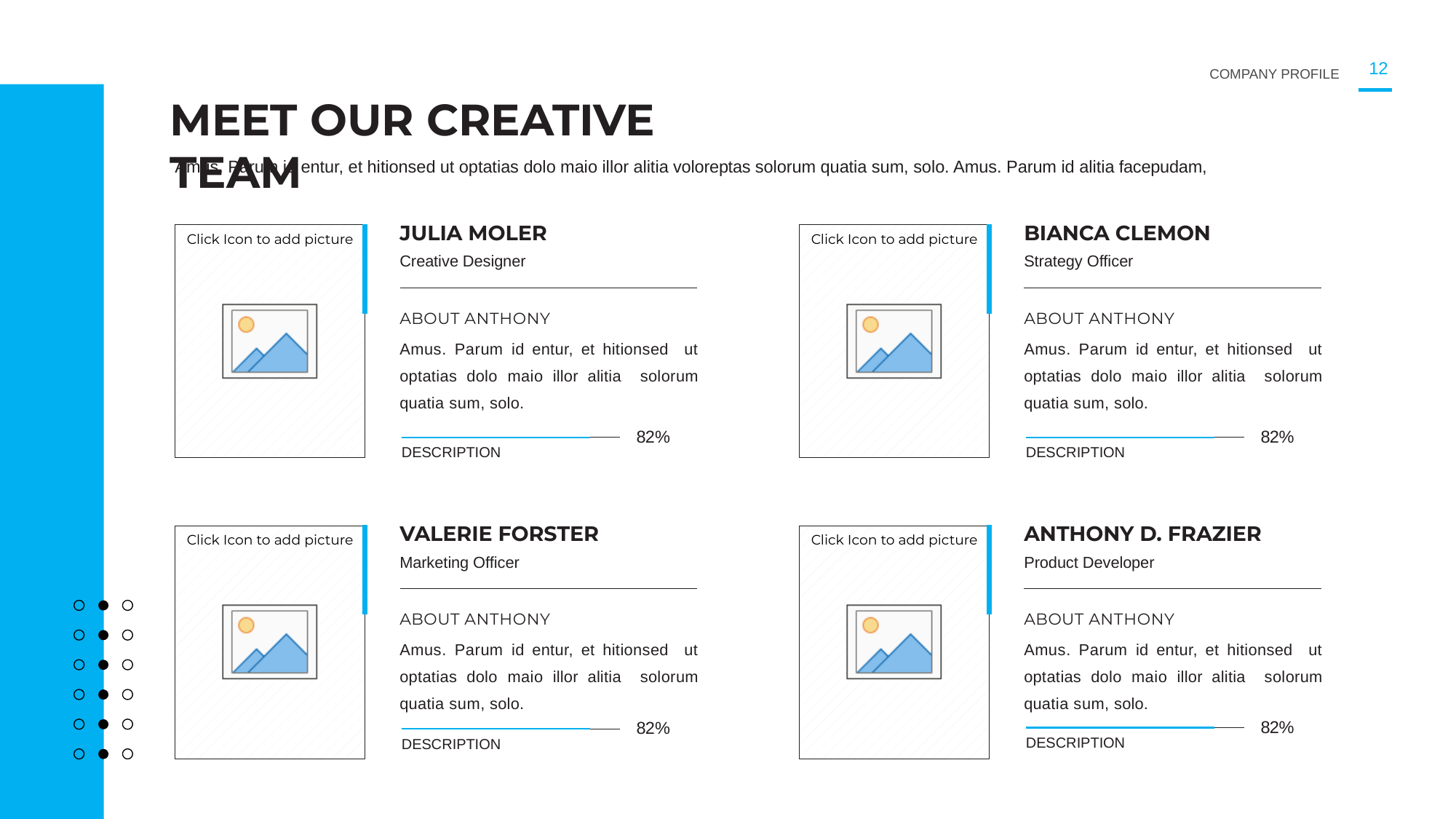

MEET OUR CREATIVE TEAM
Amus. Parum id entur, et hitionsed ut optatias dolo maio illor alitia voloreptas solorum quatia sum, solo. Amus. Parum id alitia facepudam,
JULIA MOLER
Creative Designer
BIANCA CLEMON
Strategy Officer

ABOUT ANTHONY
Amus. Parum id entur, et hitionsed  ut optatias dolo maio illor alitia  solorum quatia sum, solo.
ABOUT ANTHONY
Amus. Parum id entur, et hitionsed  ut optatias dolo maio illor alitia  solorum quatia sum, solo.
82%
82%

DESCRIPTION
DESCRIPTION
VALERIE FORSTER
Marketing Officer
ANTHONY D. FRAZIER
Product Developer

ABOUT ANTHONY
Amus. Parum id entur, et hitionsed  ut optatias dolo maio illor alitia  solorum quatia sum, solo.
ABOUT ANTHONY
Amus. Parum id entur, et hitionsed  ut optatias dolo maio illor alitia  solorum quatia sum, solo.

82%
82%

DESCRIPTION
DESCRIPTION